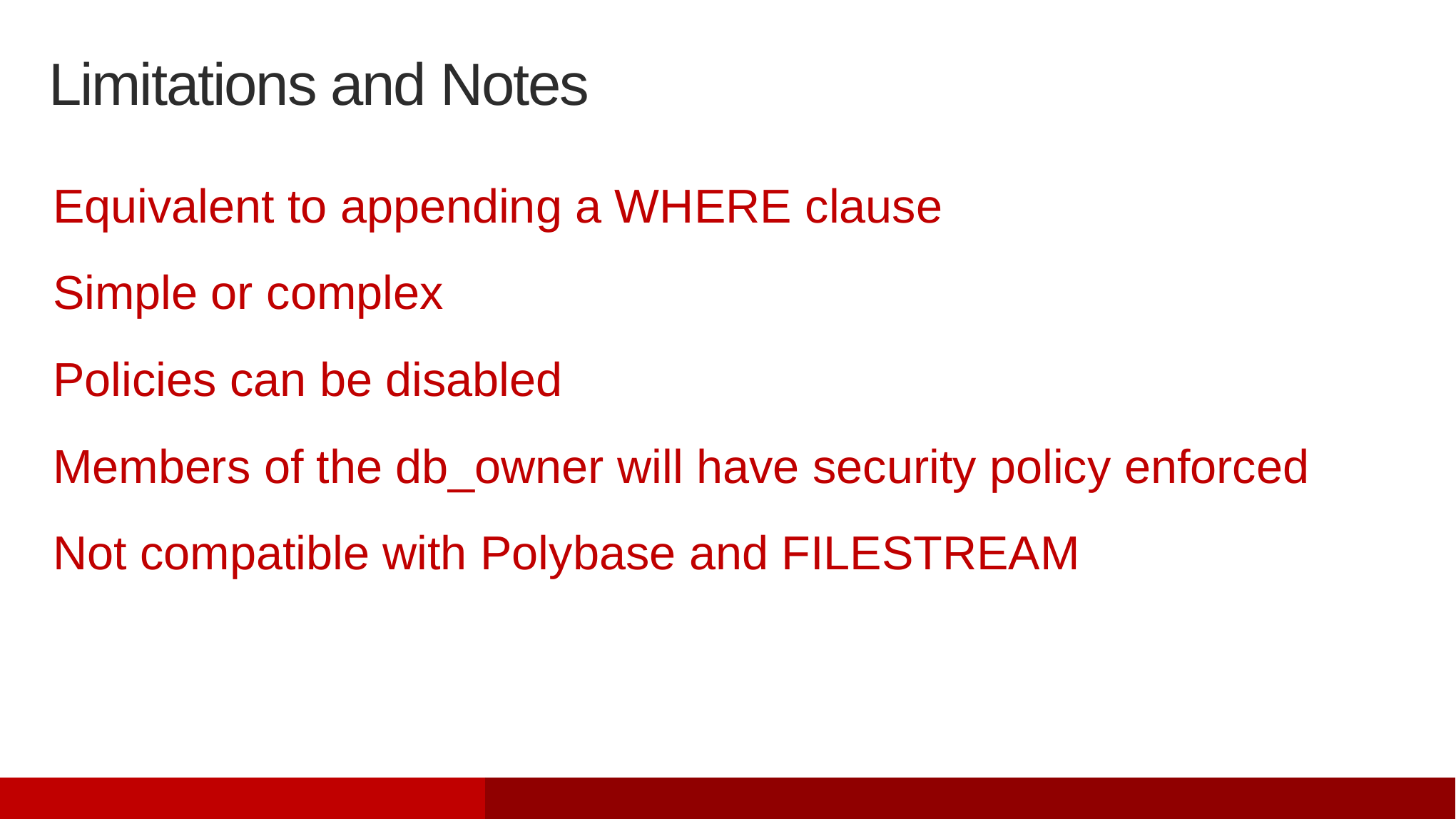

# Limitations and Notes
Equivalent to appending a WHERE clause
Simple or complex
Policies can be disabled
Members of the db_owner will have security policy enforced
Not compatible with Polybase and FILESTREAM